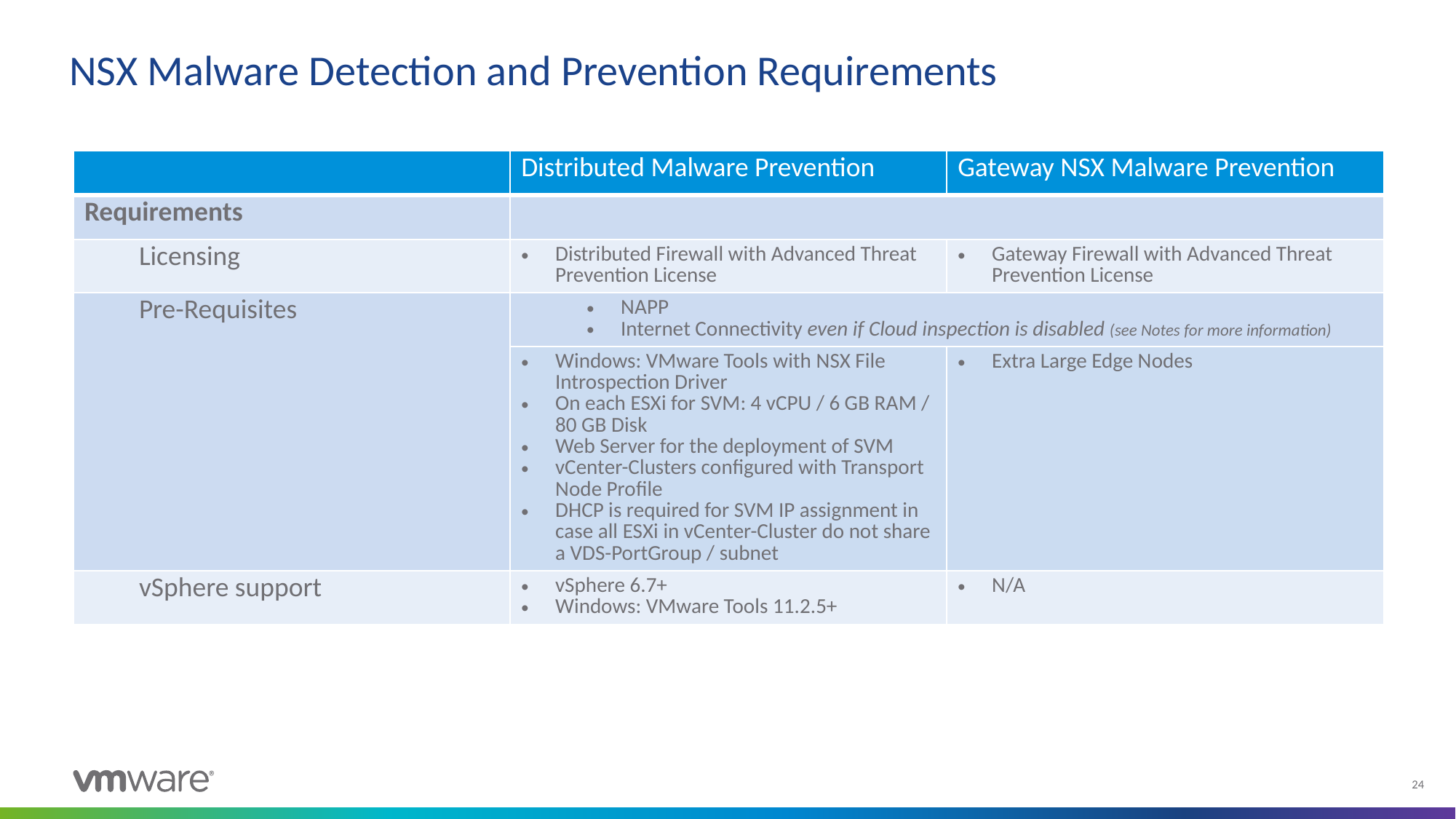

# NSX Malware Detection and Prevention Requirements

|  | Distributed Malware Prevention | Gateway NSX Malware Prevention |
| --- | --- | --- |
| Requirements |  |  |
| Licensing | Distributed Firewall with Advanced Threat Prevention License | Gateway Firewall with Advanced Threat Prevention License |
| Pre-Requisites | NAPP Internet Connectivity even if Cloud inspection is disabled (see Notes for more information) |  |
|  | Windows: VMware Tools with NSX File Introspection Driver On each ESXi for SVM: 4 vCPU / 6 GB RAM / 80 GB Disk Web Server for the deployment of SVM vCenter-Clusters configured with Transport Node Profile DHCP is required for SVM IP assignment in case all ESXi in vCenter-Cluster do not share a VDS-PortGroup / subnet | Extra Large Edge Nodes |
| vSphere support | vSphere 6.7+ Windows: VMware Tools 11.2.5+ | N/A |